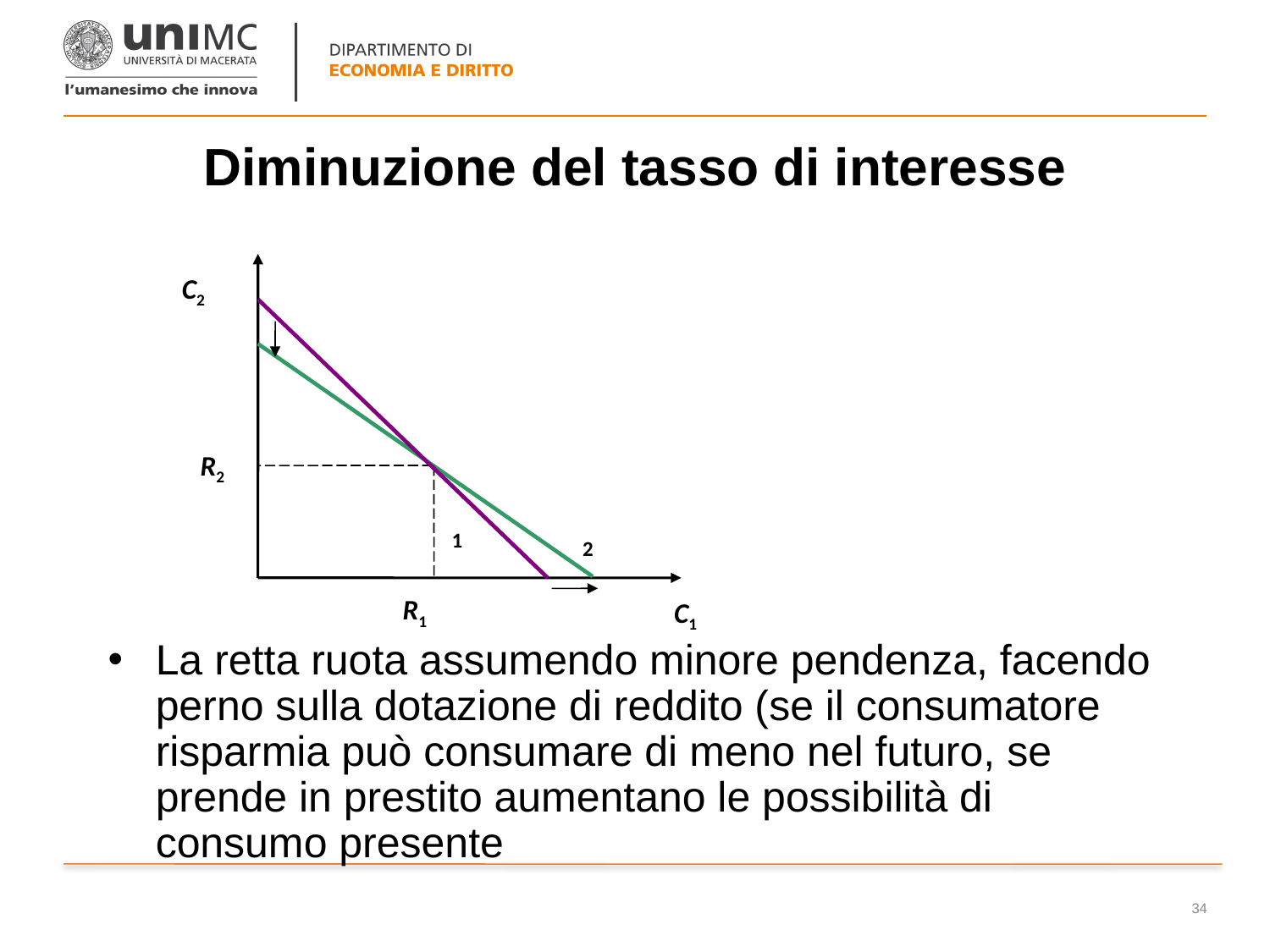

# Diminuzione del tasso di interesse

C2

R2

1
2

R1

C1
La retta ruota assumendo minore pendenza, facendo perno sulla dotazione di reddito (se il consumatore risparmia può consumare di meno nel futuro, se prende in prestito aumentano le possibilità di consumo presente
34